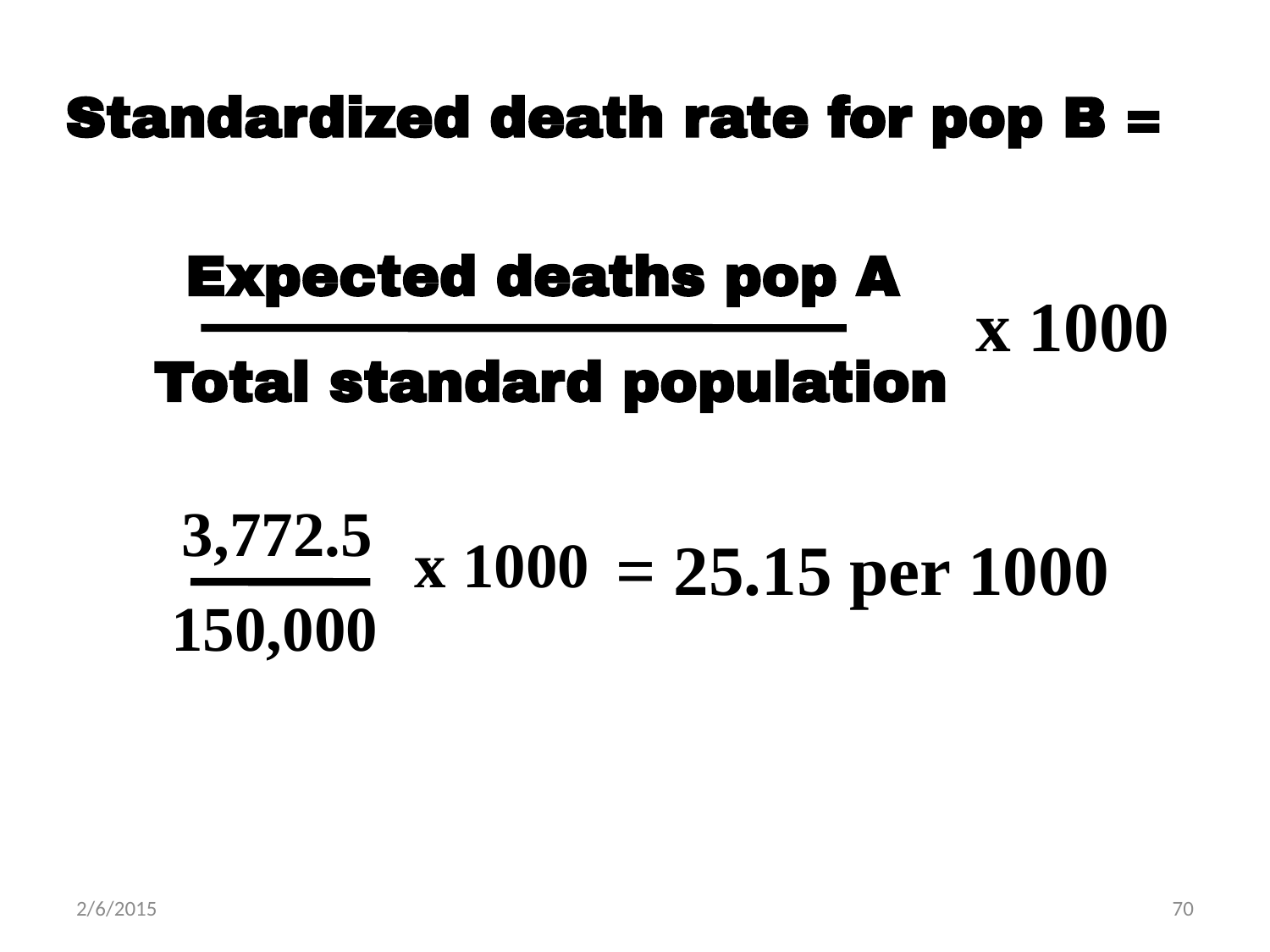

Standardized death rate for pop B =
Expected deaths pop A
x 1000
Total standard population
3,772.5
x 1000
= 25.15 per 1000
150,000
2/6/2015
70